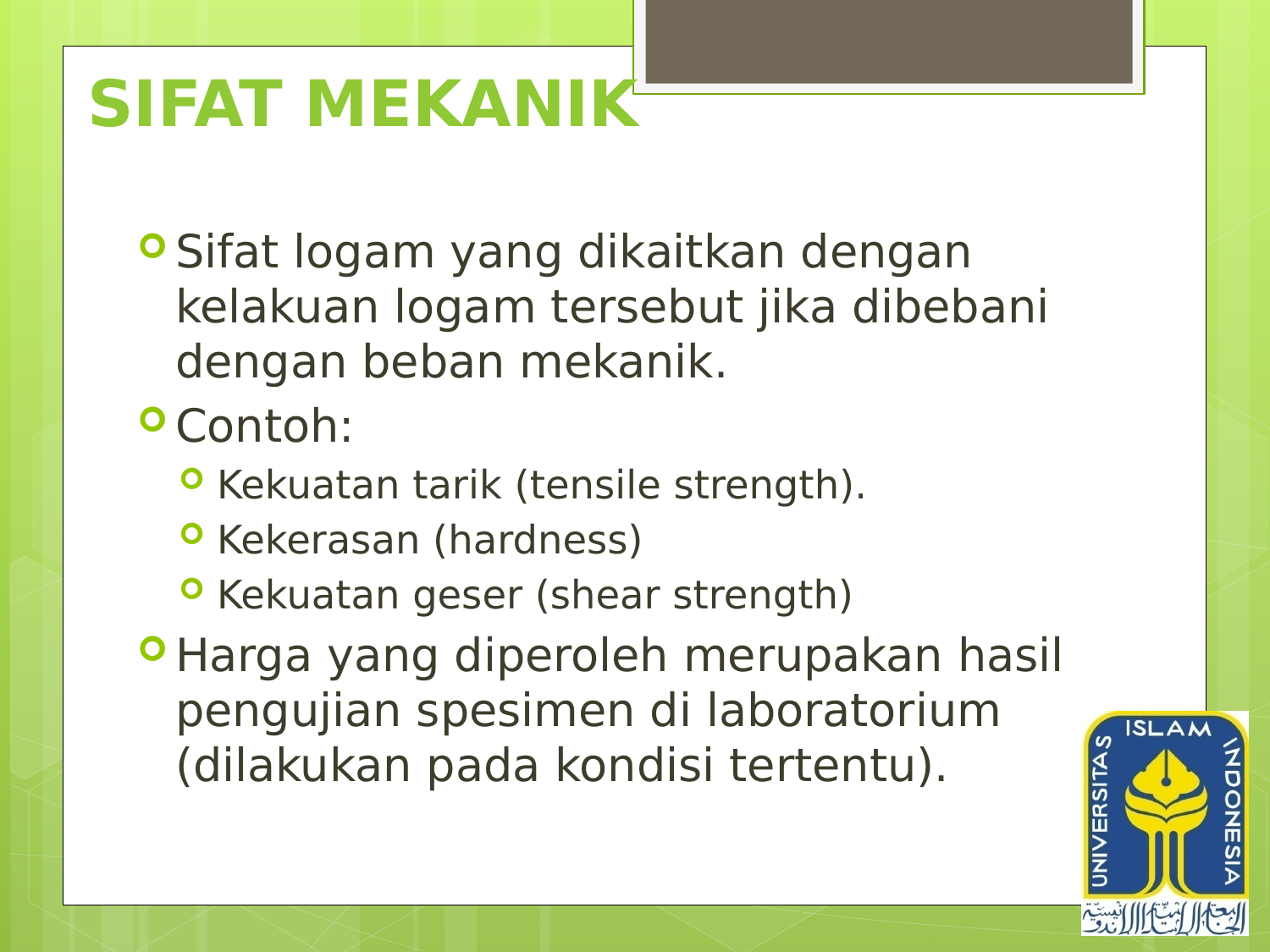

# SIFAT MEKANIK
Sifat logam yang dikaitkan dengan kelakuan logam tersebut jika dibebani dengan beban mekanik.
Contoh:
Kekuatan tarik (tensile strength).
Kekerasan (hardness)
Kekuatan geser (shear strength)
Harga yang diperoleh merupakan hasil pengujian spesimen di laboratorium (dilakukan pada kondisi tertentu).